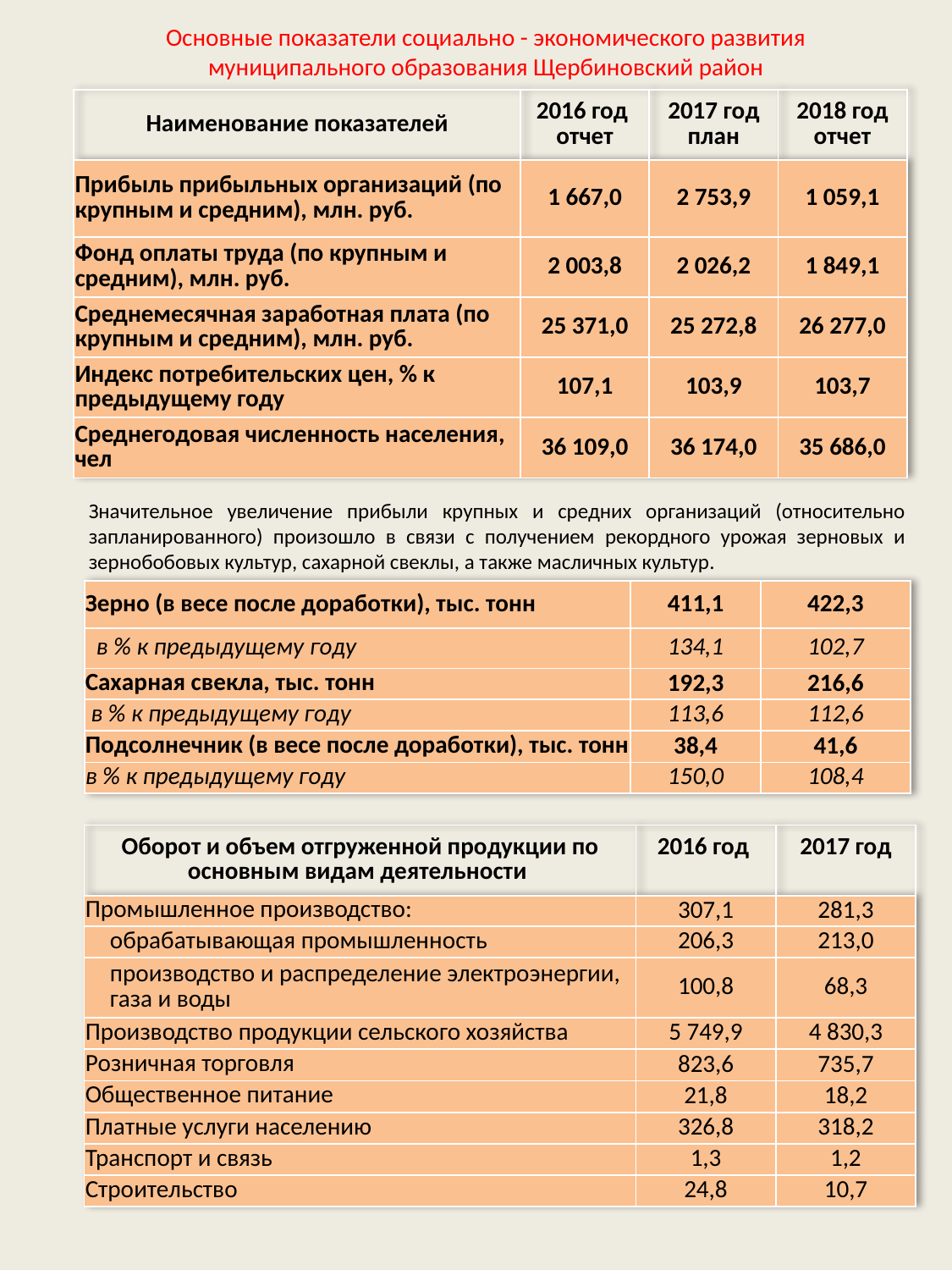

Основные показатели социально - экономического развития муниципального образования Щербиновский район
| Наименование показателей | 2016 год отчет | 2017 год план | 2018 год отчет |
| --- | --- | --- | --- |
| Прибыль прибыльных организаций (по крупным и средним), млн. руб. | 1 667,0 | 2 753,9 | 1 059,1 |
| Фонд оплаты труда (по крупным и средним), млн. руб. | 2 003,8 | 2 026,2 | 1 849,1 |
| Среднемесячная заработная плата (по крупным и средним), млн. руб. | 25 371,0 | 25 272,8 | 26 277,0 |
| Индекс потребительских цен, % к предыдущему году | 107,1 | 103,9 | 103,7 |
| Среднегодовая численность населения, чел | 36 109,0 | 36 174,0 | 35 686,0 |
Значительное увеличение прибыли крупных и средних организаций (относительно запланированного) произошло в связи с получением рекордного урожая зерновых и зернобобовых культур, сахарной свеклы, а также масличных культур.
| Зерно (в весе после доработки), тыс. тонн | 411,1 | 422,3 |
| --- | --- | --- |
| в % к предыдущему году | 134,1 | 102,7 |
| Сахарная свекла, тыс. тонн | 192,3 | 216,6 |
| в % к предыдущему году | 113,6 | 112,6 |
| Подсолнечник (в весе после доработки), тыс. тонн | 38,4 | 41,6 |
| в % к предыдущему году | 150,0 | 108,4 |
| Оборот и объем отгруженной продукции по основным видам деятельности | 2016 год | 2017 год |
| --- | --- | --- |
| Промышленное производство: | 307,1 | 281,3 |
| обрабатывающая промышленность | 206,3 | 213,0 |
| производство и распределение электроэнергии, газа и воды | 100,8 | 68,3 |
| Производство продукции сельского хозяйства | 5 749,9 | 4 830,3 |
| Розничная торговля | 823,6 | 735,7 |
| Общественное питание | 21,8 | 18,2 |
| Платные услуги населению | 326,8 | 318,2 |
| Транспорт и связь | 1,3 | 1,2 |
| Строительство | 24,8 | 10,7 |